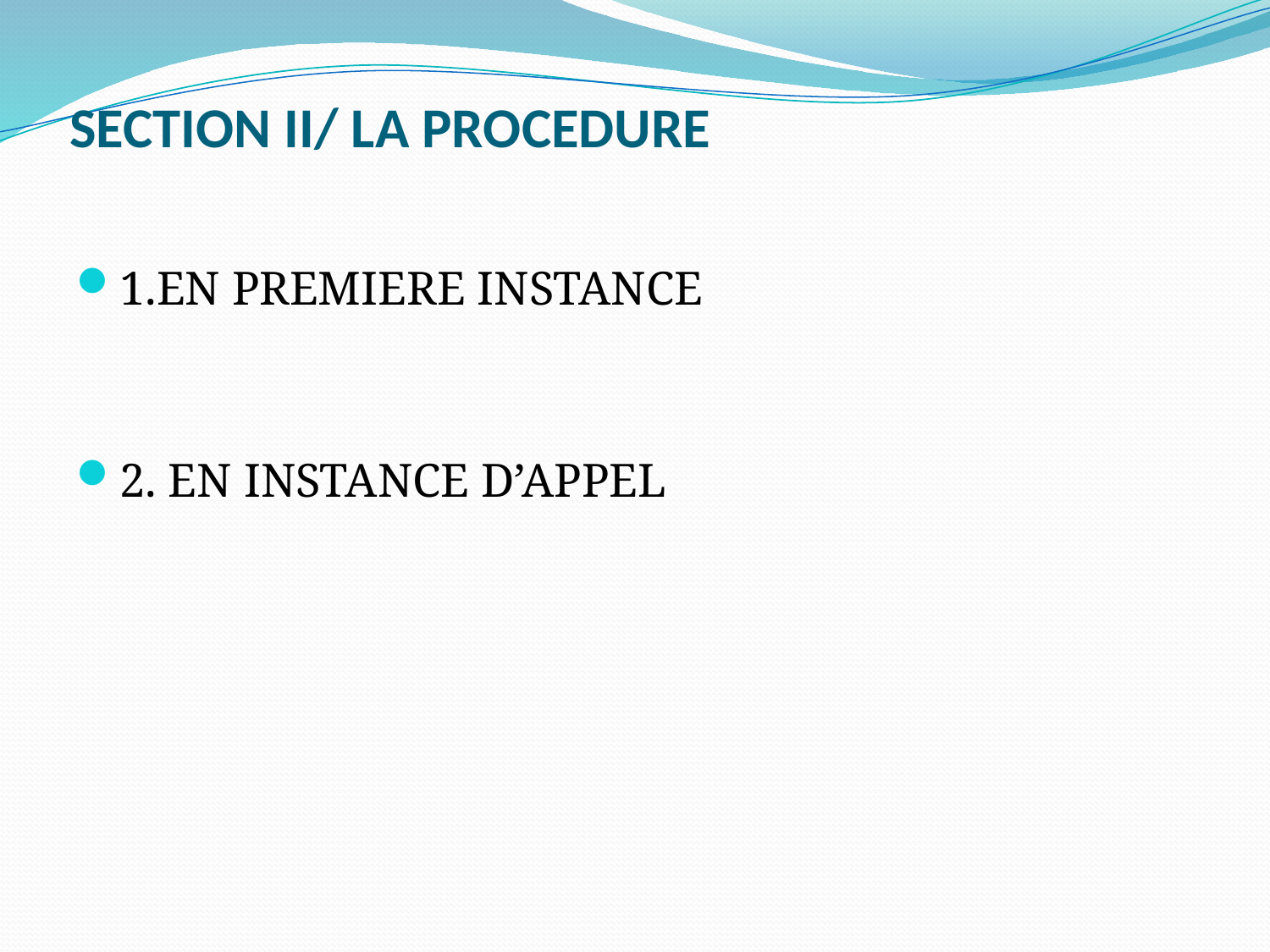

# SECTION II/ LA PROCEDURE

1.EN PREMIERE INSTANCE

2. EN INSTANCE D’APPEL